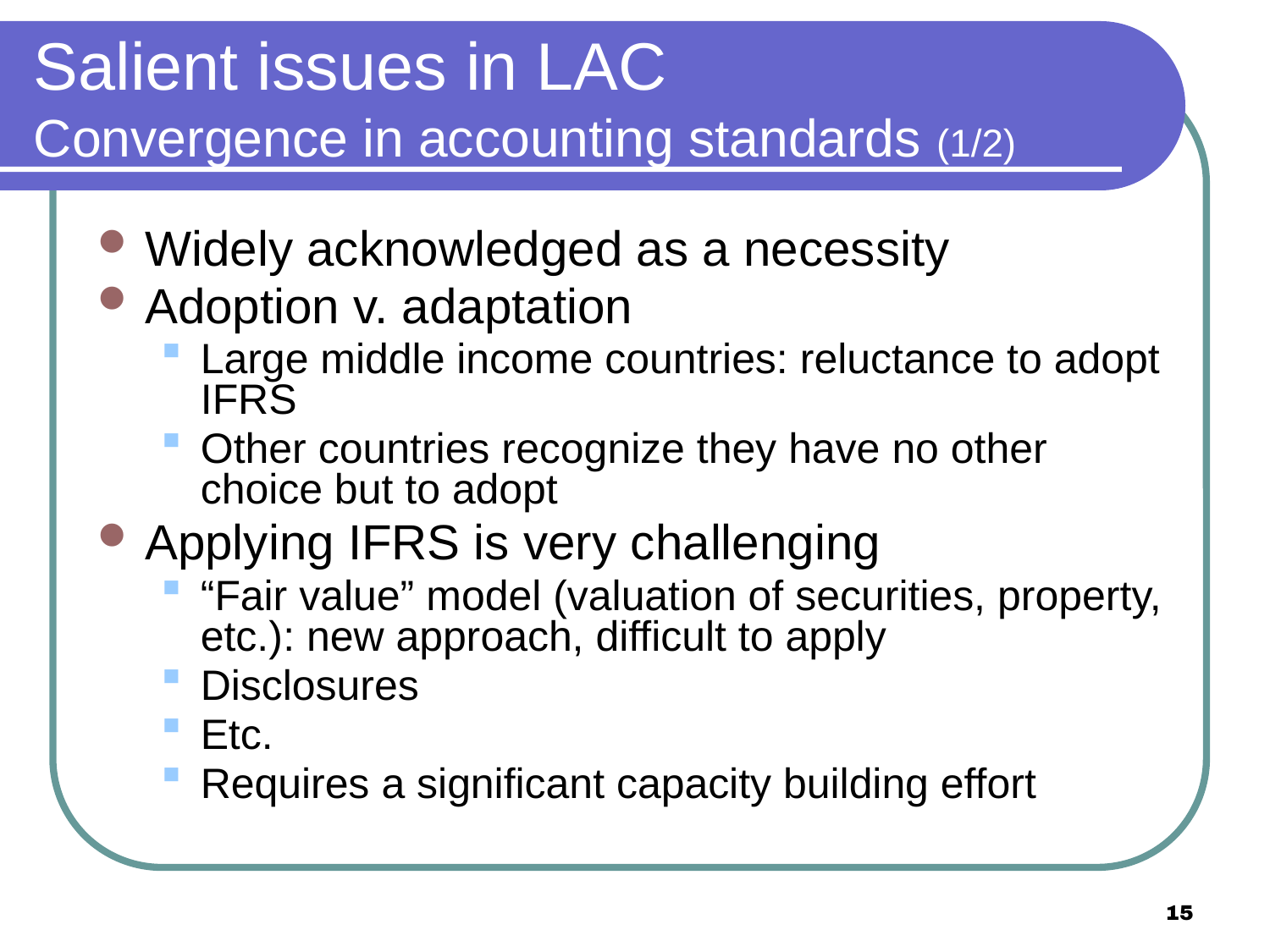

# Salient issues in LAC Convergence in accounting standards (1/2)
Widely acknowledged as a necessity
Adoption v. adaptation
Large middle income countries: reluctance to adopt IFRS
Other countries recognize they have no other choice but to adopt
Applying IFRS is very challenging
“Fair value” model (valuation of securities, property, etc.): new approach, difficult to apply
Disclosures
Etc.
Requires a significant capacity building effort
15